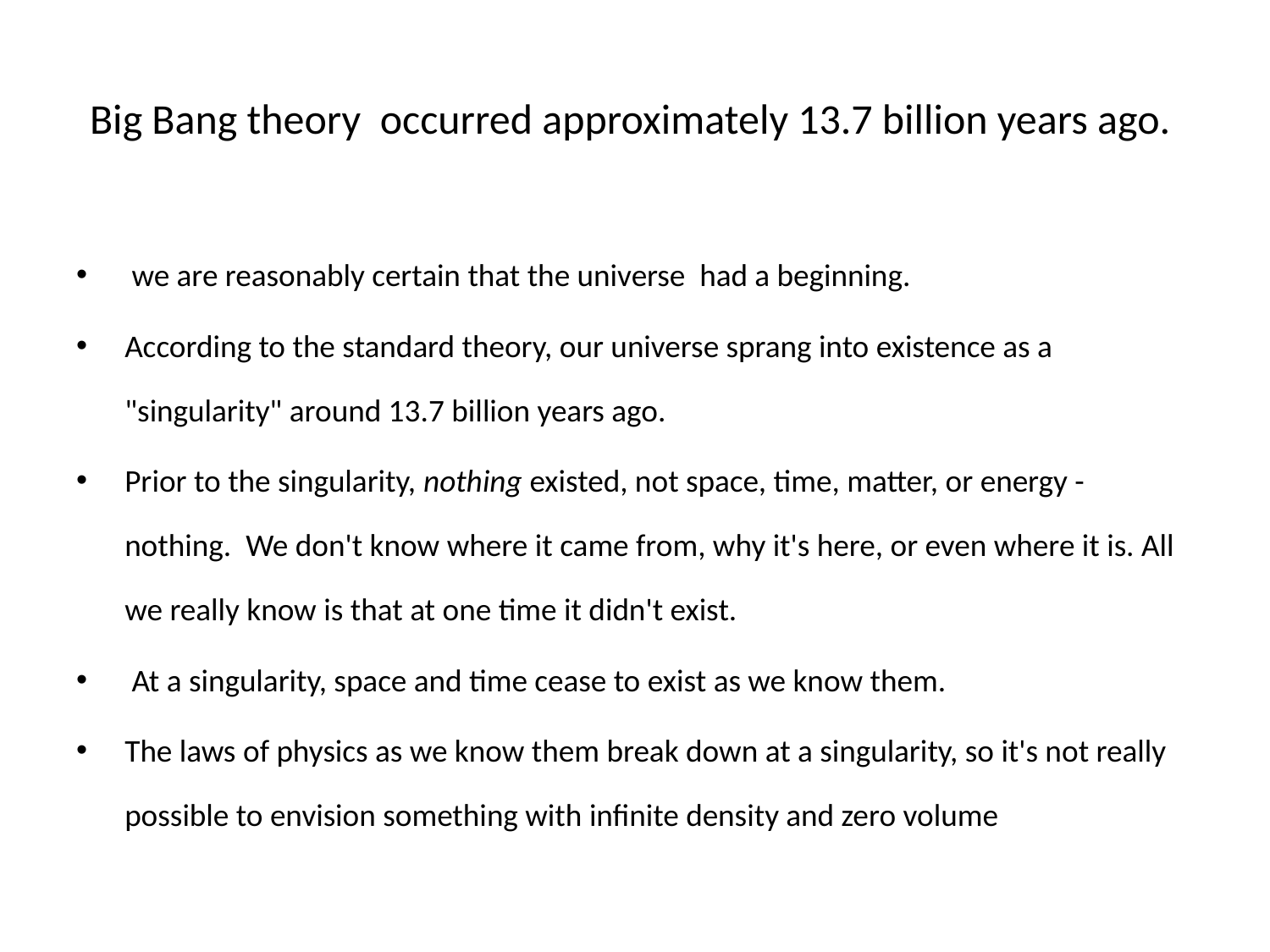

# Big Bang theory  occurred approximately 13.7 billion years ago.
 we are reasonably certain that the universe  had a beginning.
According to the standard theory, our universe sprang into existence as a "singularity" around 13.7 billion years ago.
Prior to the singularity, nothing existed, not space, time, matter, or energy - nothing.  We don't know where it came from, why it's here, or even where it is. All we really know is that at one time it didn't exist.
 At a singularity, space and time cease to exist as we know them.
The laws of physics as we know them break down at a singularity, so it's not really possible to envision something with infinite density and zero volume